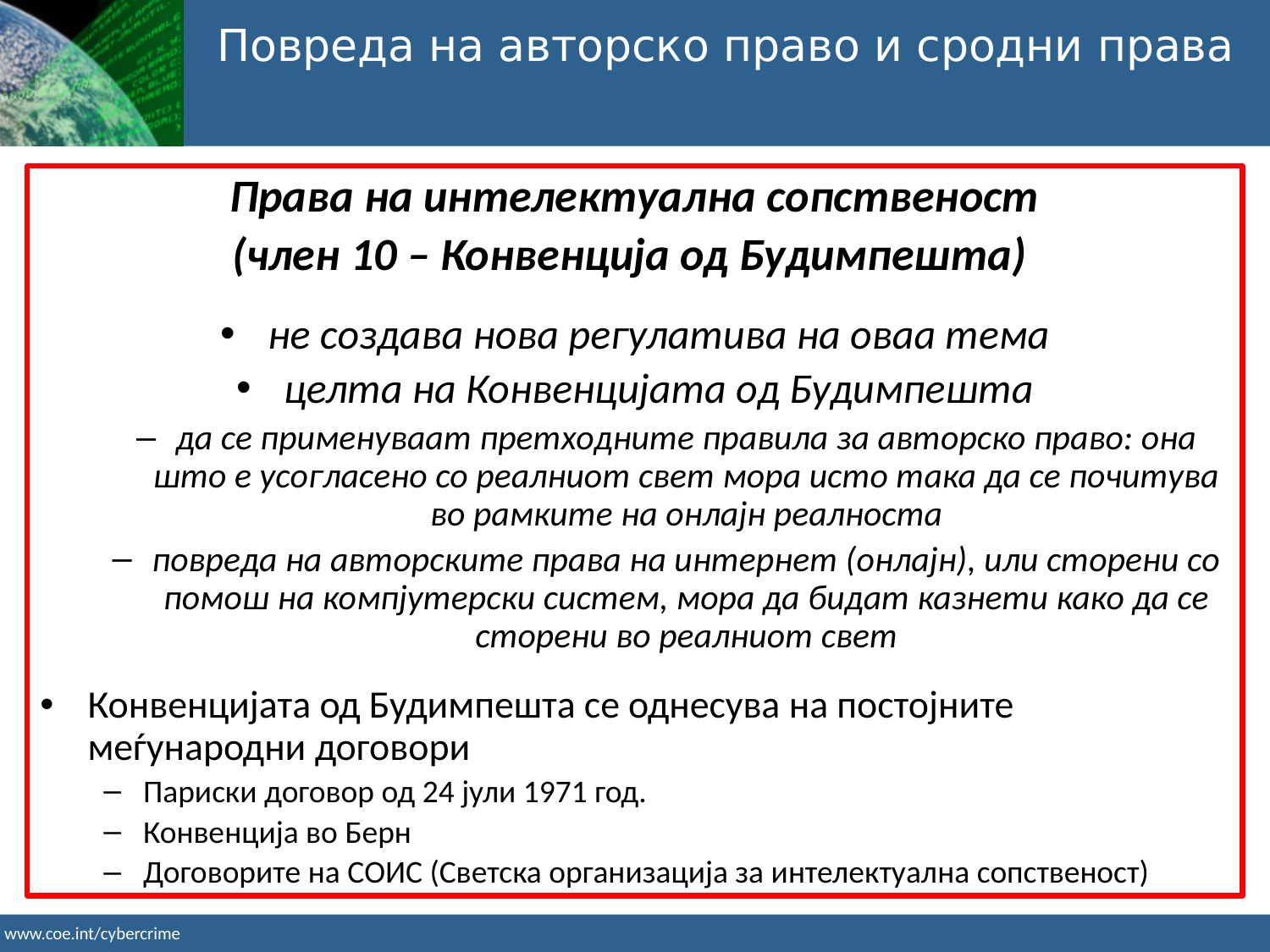

Повреда на авторско право и сродни права
Права на интелектуална сопственост
(член 10 – Конвенција од Будимпешта)

не создава нова регулатива на оваа тема
целта на Конвенцијата од Будимпешта
да се применуваат претходните правила за авторско право: она што е усогласено со реалниот свет мора исто така да се почитува во рамките на онлајн реалноста
повреда на авторските права на интернет (онлајн), или сторени со помош на компјутерски систем, мора да бидат казнети како да се сторени во реалниот свет

Конвенцијата од Будимпешта се однесува на постојните меѓународни договори
Париски договор од 24 јули 1971 год.
Конвенција во Берн
Договорите на СОИС (Светска организација за интелектуална сопственост)